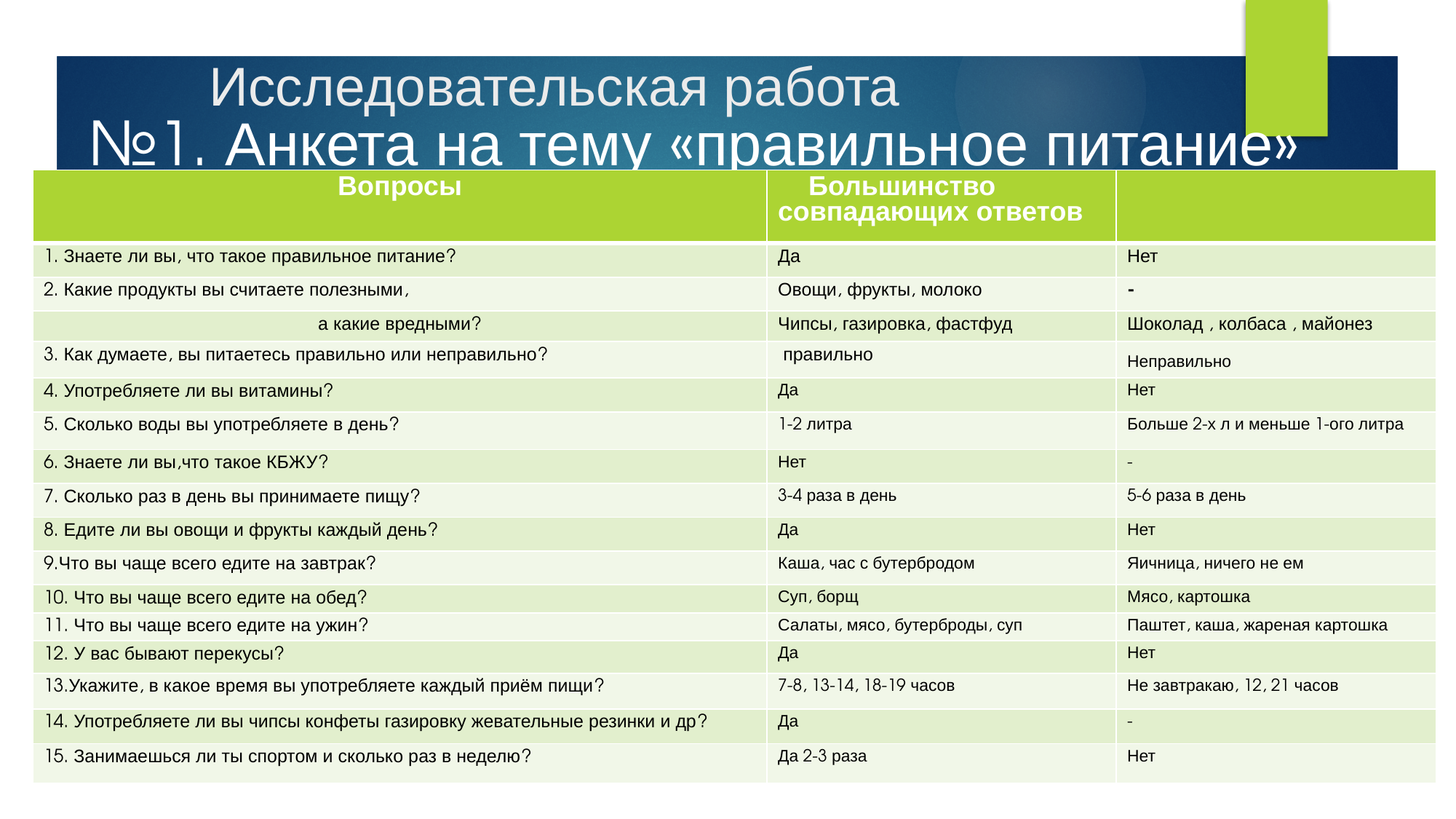

# Исследовательская работа
№1. Анкета на тему «правильное питание»
| Вопросы | Большинство совпадающих ответов |  |
| --- | --- | --- |
| 1. Знаете ли вы, что такое правильное питание? | Да | Нет |
| 2. Какие продукты вы считаете полезными, | Овощи, фрукты, молоко | - |
| а какие вредными? | Чипсы, газировка, фастфуд | Шоколад , колбаса , майонез |
| 3. Как думаете, вы питаетесь правильно или неправильно? | правильно | Неправильно |
| 4. Употребляете ли вы витамины? | Да | Нет |
| 5. Сколько воды вы употребляете в день? | 1-2 литра | Больше 2-х л и меньше 1-ого литра |
| 6. Знаете ли вы,что такое КБЖУ? | Нет | - |
| 7. Сколько раз в день вы принимаете пищу? | 3-4 раза в день | 5-6 раза в день |
| 8. Едите ли вы овощи и фрукты каждый день? | Да | Нет |
| 9.Что вы чаще всего едите на завтрак? | Каша, час с бутербродом | Яичница, ничего не ем |
| 10. Что вы чаще всего едите на обед? | Суп, борщ | Мясо, картошка |
| 11. Что вы чаще всего едите на ужин? | Салаты, мясо, бутерброды, суп | Паштет, каша, жареная картошка |
| 12. У вас бывают перекусы? | Да | Нет |
| 13.Укажите, в какое время вы употребляете каждый приём пищи? | 7-8, 13-14, 18-19 часов | Не завтракаю, 12, 21 часов |
| 14. Употребляете ли вы чипсы конфеты газировку жевательные резинки и др? | Да | - |
| 15. Занимаешься ли ты спортом и сколько раз в неделю? | Да 2-3 раза | Нет |